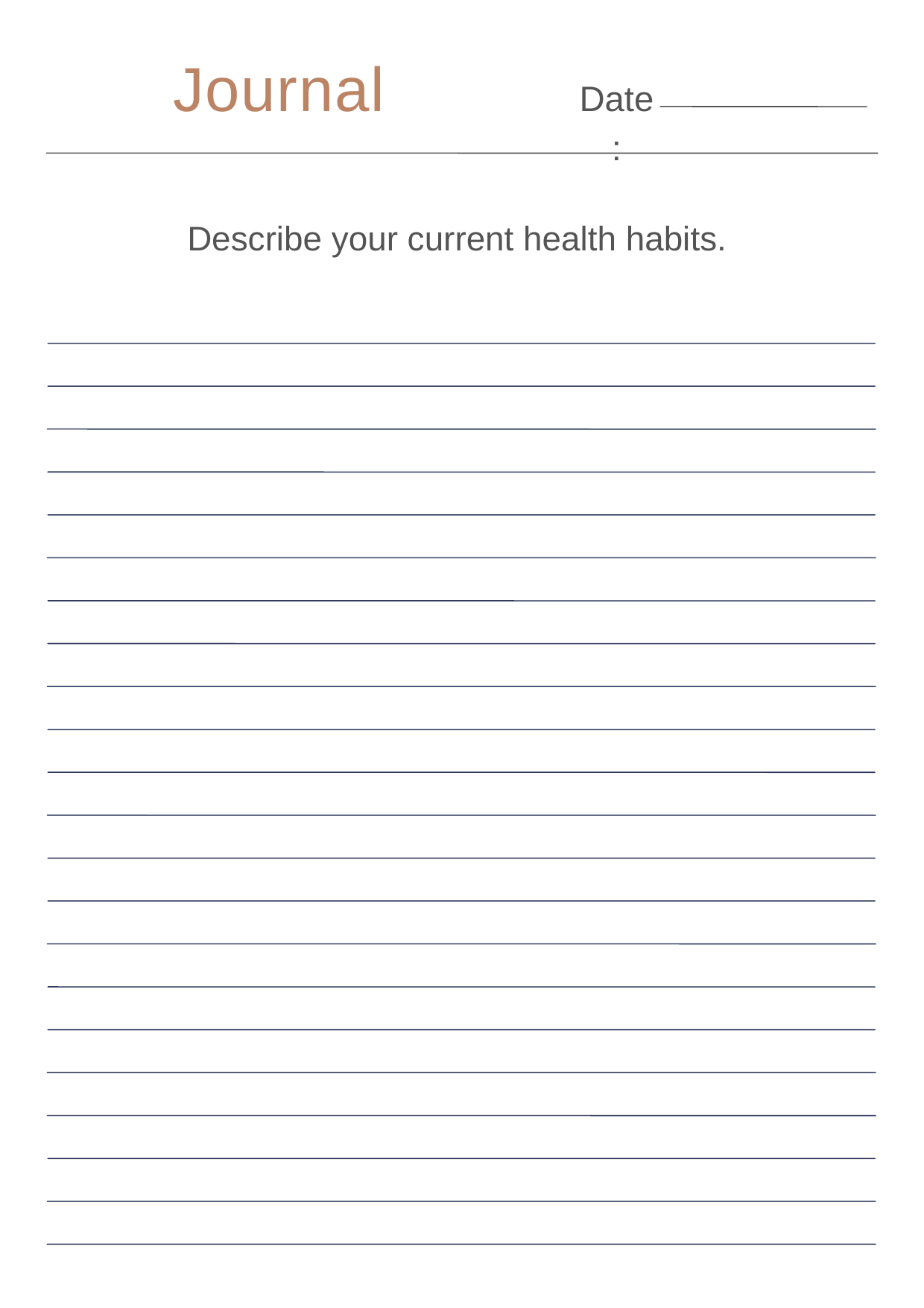

Journal
Date:

Describe your current health habits.